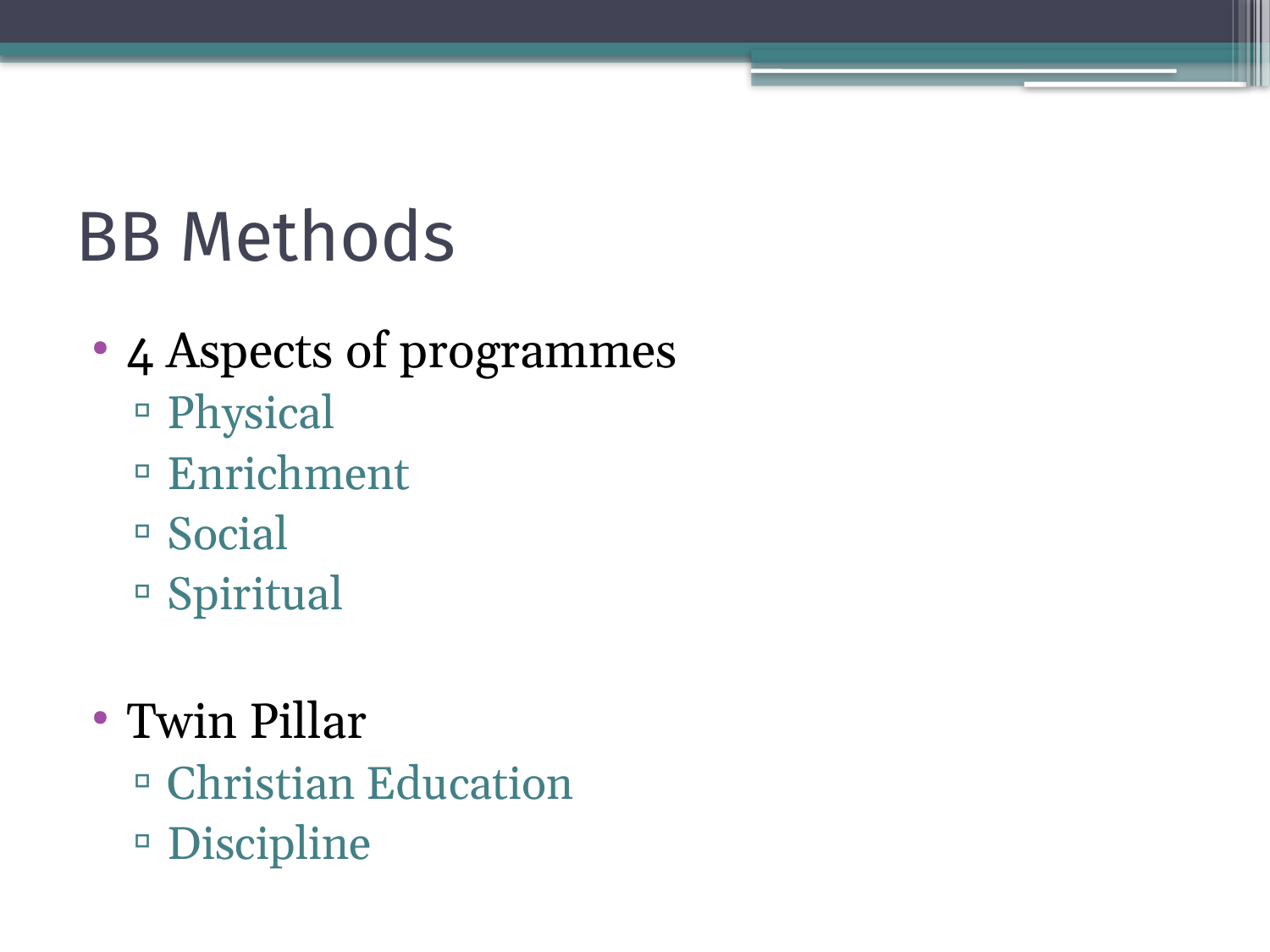

# BB Methods
4 Aspects of programmes
Physical
Enrichment
Social
Spiritual

Twin Pillar
Christian Education
Discipline